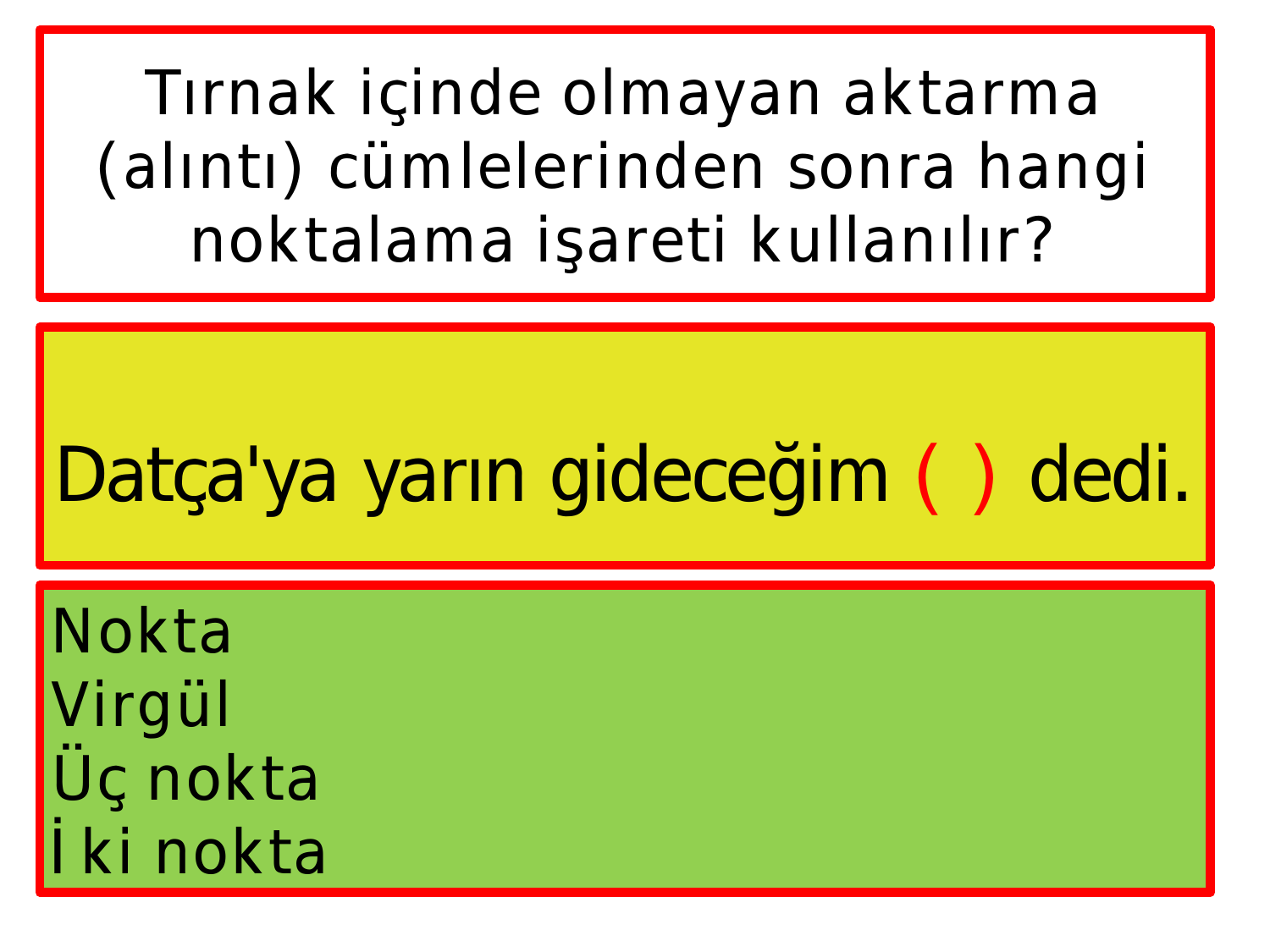

# Tırnak içinde olmayan aktarma (alıntı) cümlelerinden sonra hangi noktalama işareti kullanılır?

Datça'ya yarın gideceğim ( ) dedi.
Nokta
Virgül
Üç nokta
İki nokta